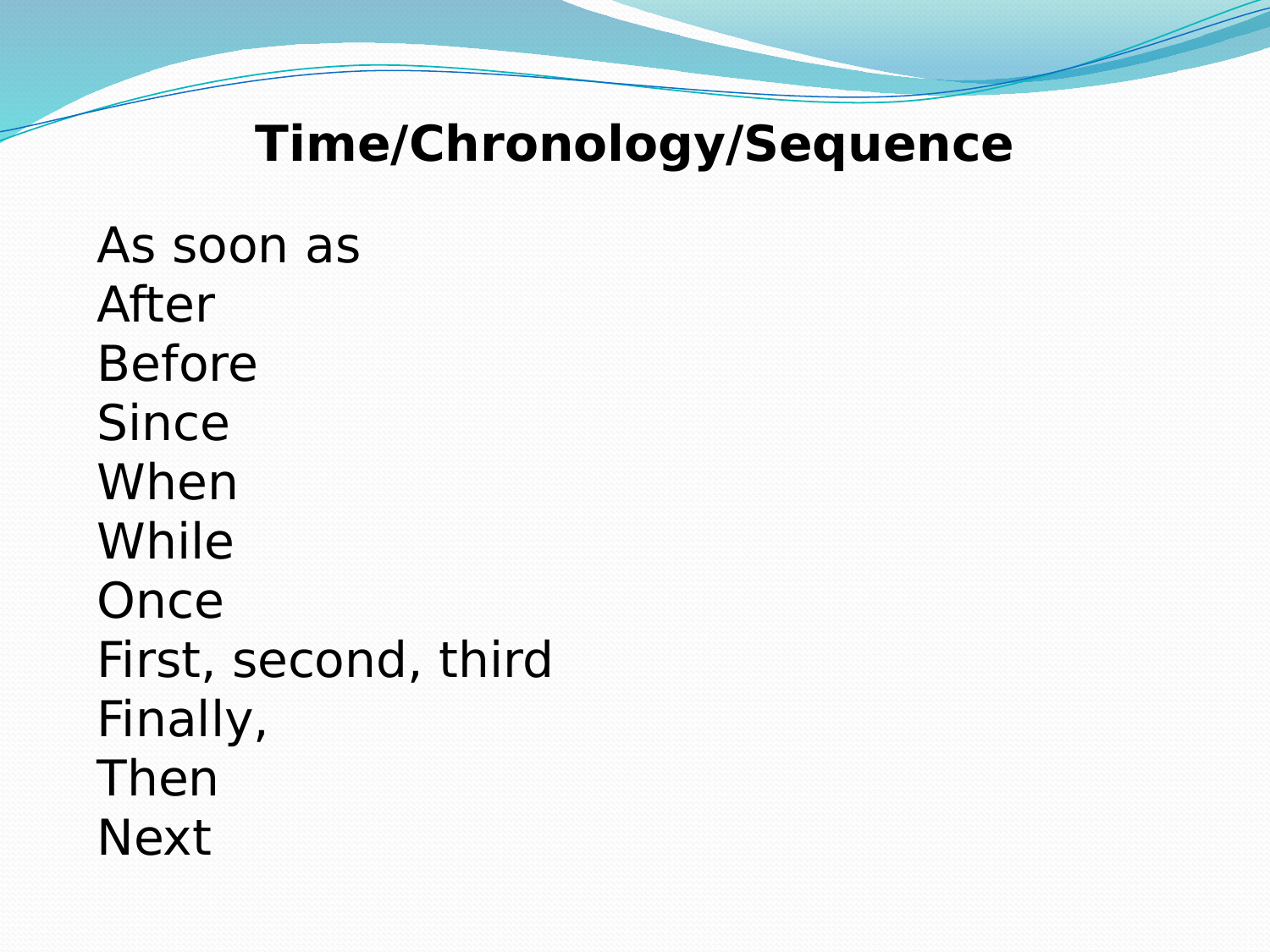

Time/Chronology/Sequence
As soon as
After
Before
Since
When
While
Once
First, second, third
Finally,
Then
Next